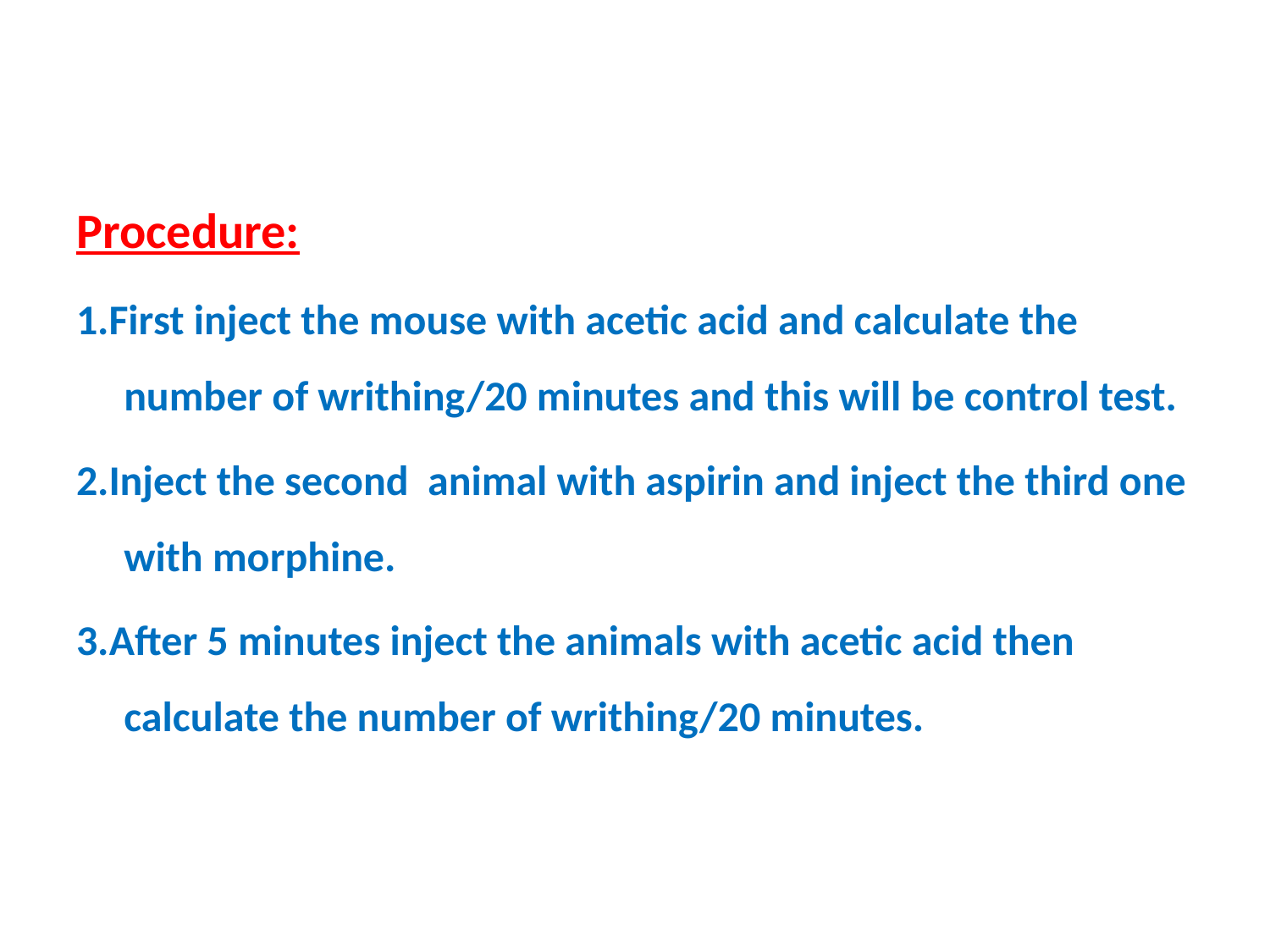

Procedure:
1.First inject the mouse with acetic acid and calculate the number of writhing/20 minutes and this will be control test.
2.Inject the second  animal with aspirin and inject the third one with morphine.
3.After 5 minutes inject the animals with acetic acid then calculate the number of writhing/20 minutes.